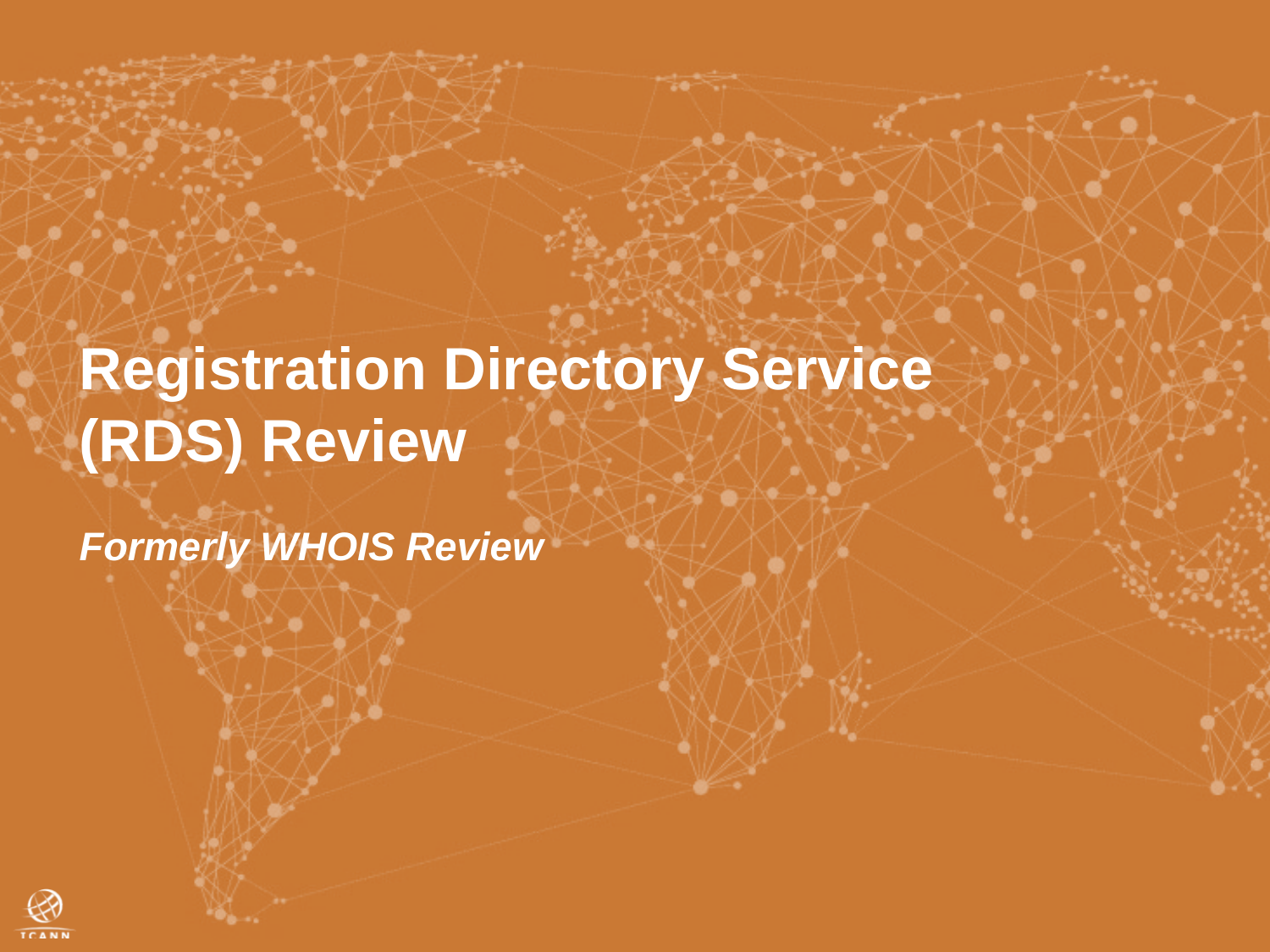

Registration Directory Service (RDS) Review

Formerly WHOIS Review